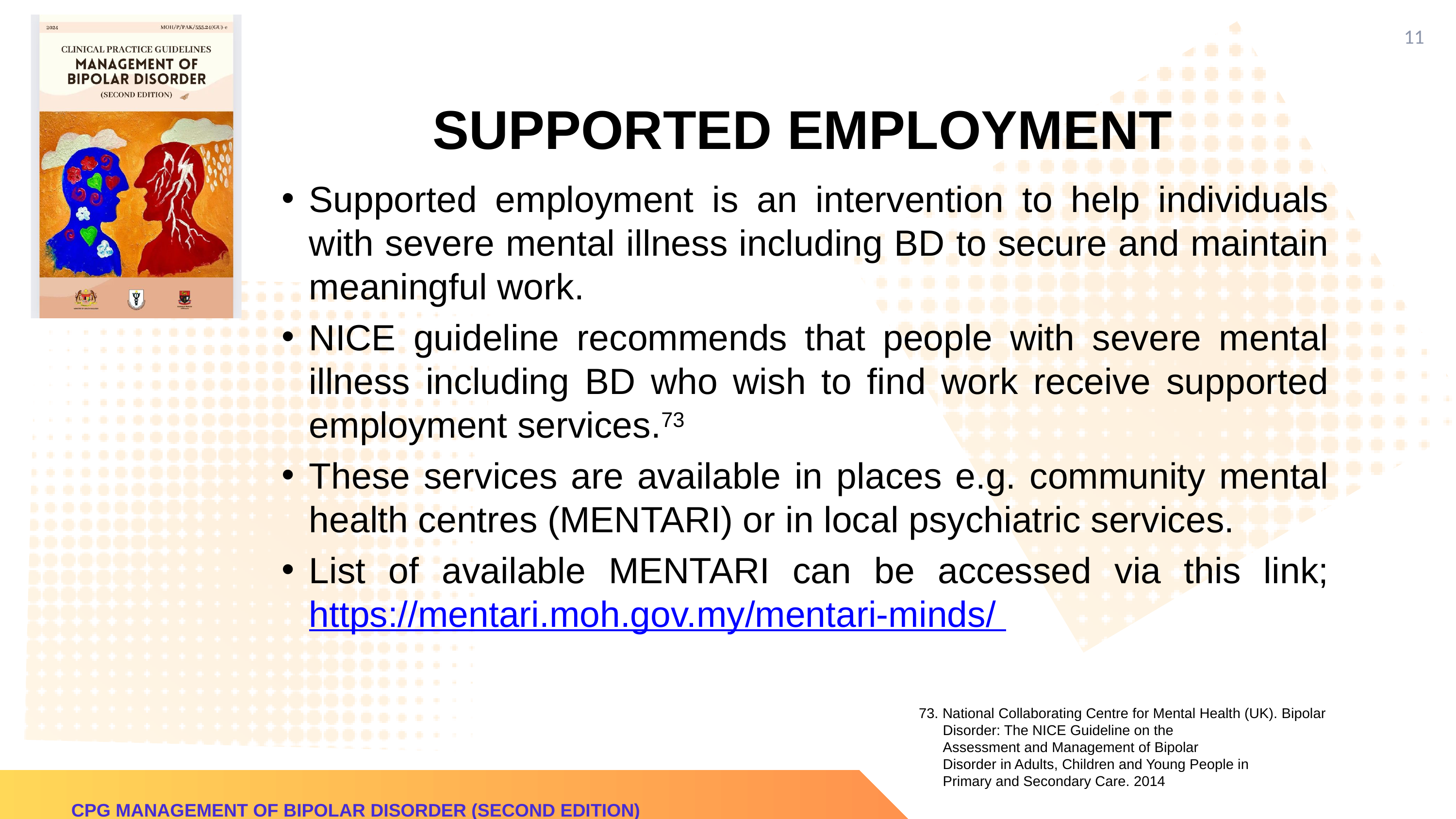

11
SUPPORTED EMPLOYMENT

Supported employment is an intervention to help individuals with severe mental illness including BD to secure and maintain meaningful work.
NICE guideline recommends that people with severe mental illness including BD who wish to find work receive supported employment services.73
These services are available in places e.g. community mental health centres (MENTARI) or in local psychiatric services.
List of available MENTARI can be accessed via this link; https://mentari.moh.gov.my/mentari-minds/

73. National Collaborating Centre for Mental Health (UK). Bipolar
      Disorder: The NICE Guideline on the
      Assessment and Management of Bipolar
      Disorder in Adults, Children and Young People in
      Primary and Secondary Care. 2014

CPG MANAGEMENT OF BIPOLAR DISORDER (SECOND EDITION)